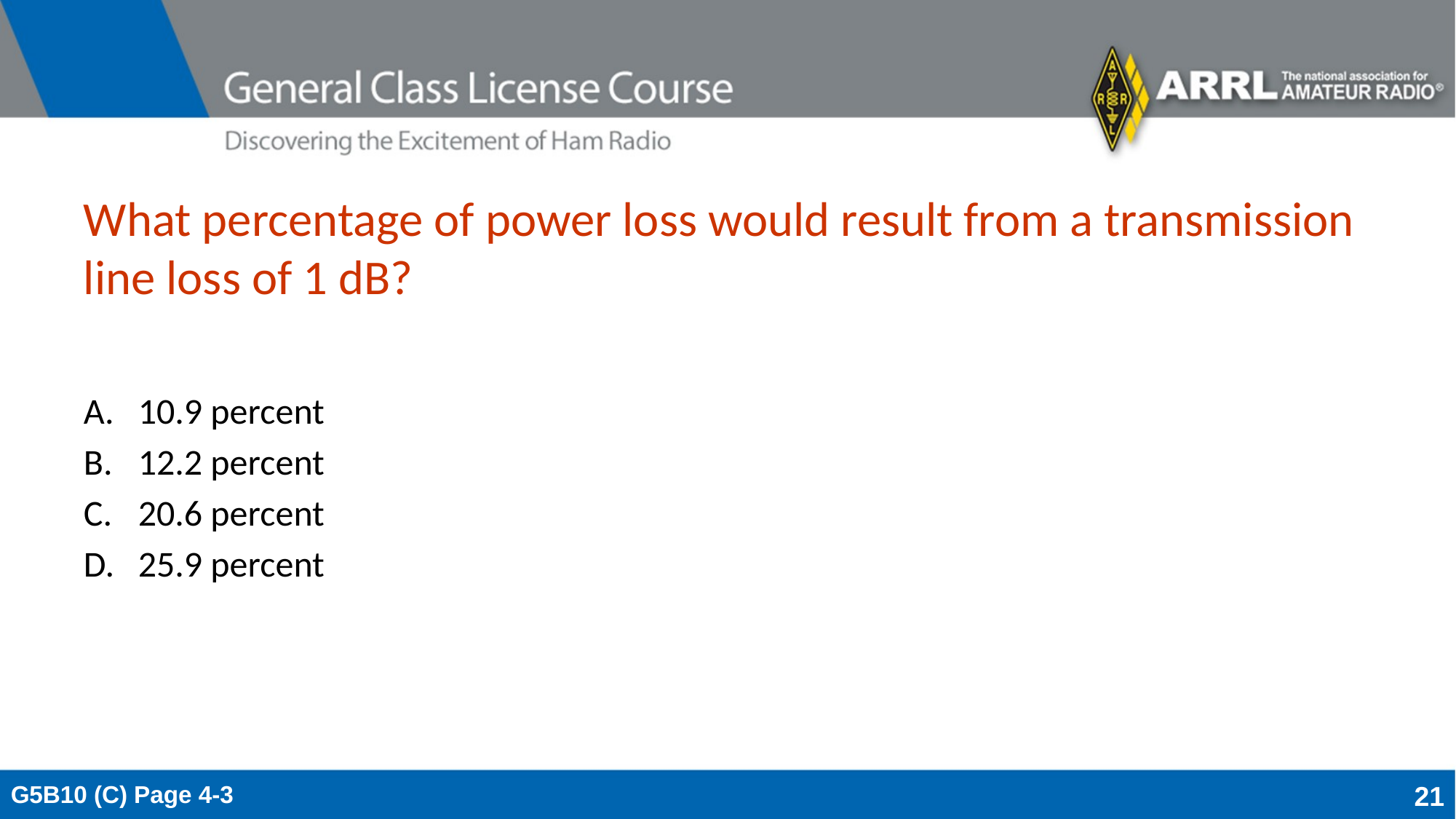

# What percentage of power loss would result from a transmission line loss of 1 dB?
10.9 percent
12.2 percent
20.6 percent
25.9 percent
G5B10 (C) Page 4-3
21